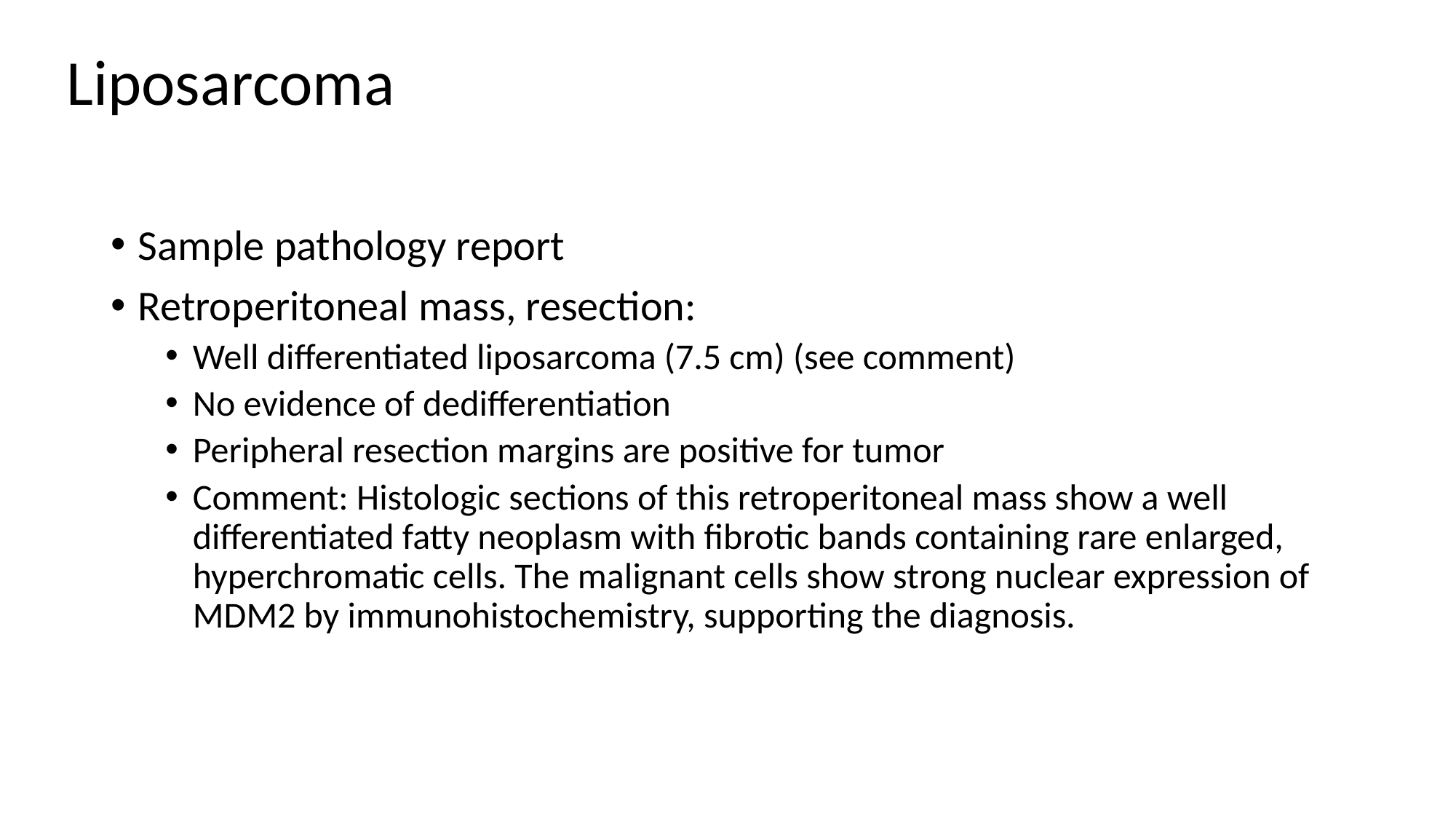

# Liposarcoma
Sample pathology report
Retroperitoneal mass, resection:
Well differentiated liposarcoma (7.5 cm) (see comment)
No evidence of dedifferentiation
Peripheral resection margins are positive for tumor
Comment: Histologic sections of this retroperitoneal mass show a well differentiated fatty neoplasm with fibrotic bands containing rare enlarged, hyperchromatic cells. The malignant cells show strong nuclear expression of MDM2 by immunohistochemistry, supporting the diagnosis.